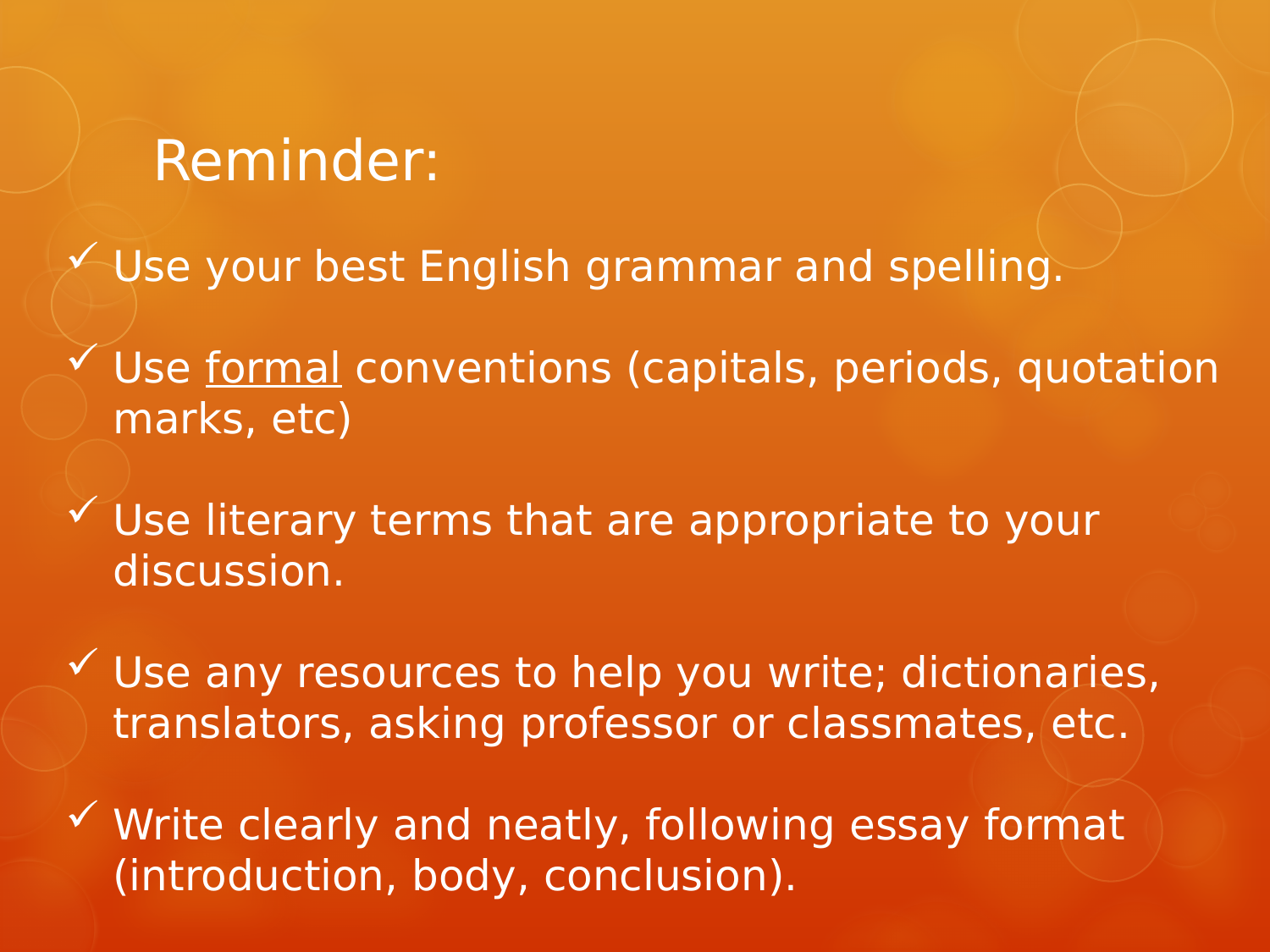

# Reminder:
Use your best English grammar and spelling.

Use formal conventions (capitals, periods, quotation marks, etc)

Use literary terms that are appropriate to your discussion.

Use any resources to help you write; dictionaries, translators, asking professor or classmates, etc.

Write clearly and neatly, following essay format (introduction, body, conclusion).